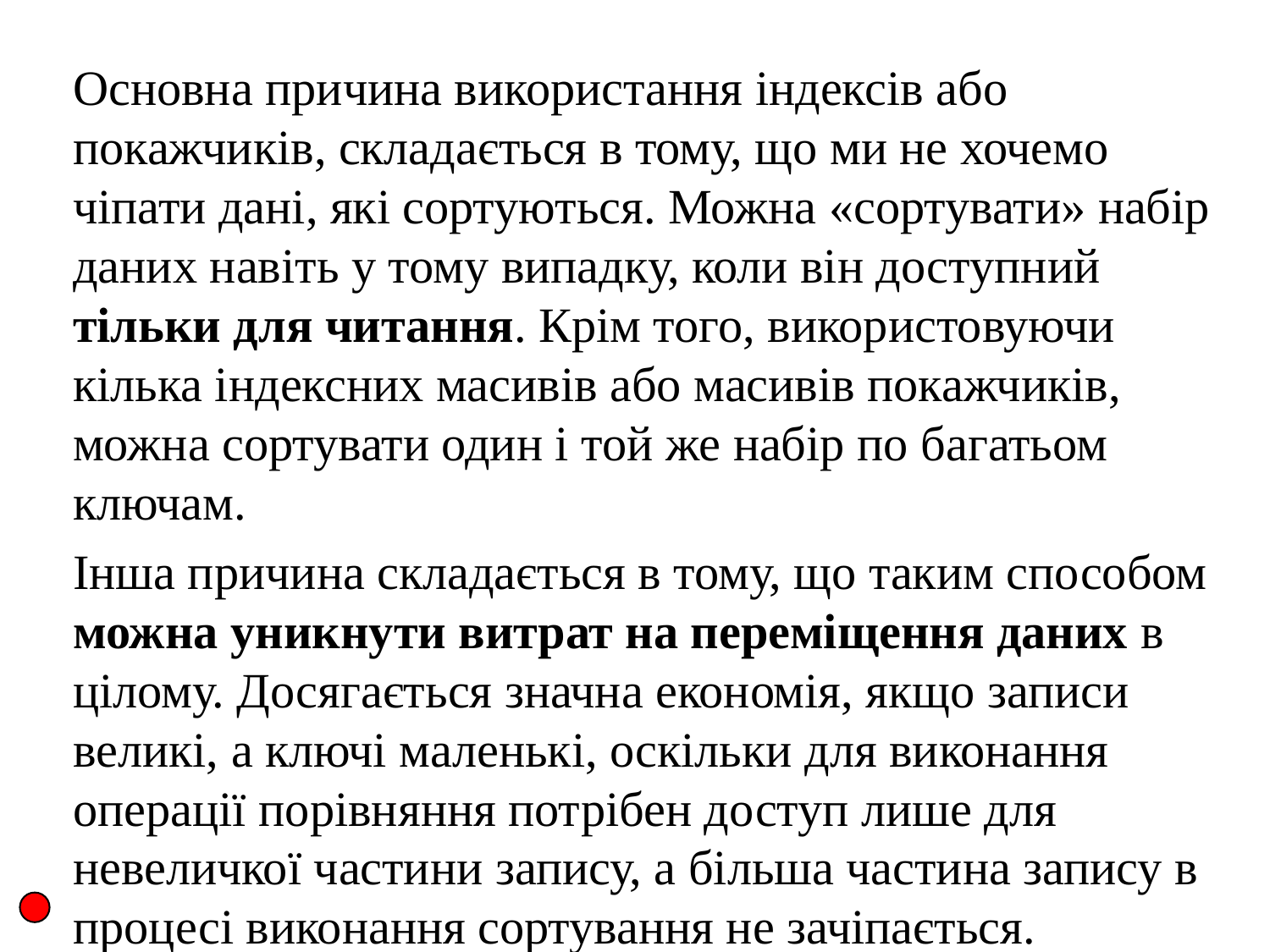

Основна причина використання індексів або покажчиків, складається в тому, що ми не хочемо чіпати дані, які сортуються. Можна «сортувати» набір даних навіть у тому випадку, коли він доступний тільки для читання. Крім того, використовуючи кілька індексних масивів або масивів покажчиків,  можна сортувати один і той же набір по багатьом ключам.
	Інша причина складається в тому, що таким способом можна уникнути витрат на переміщення даних в цілому. Досягається значна економія, якщо записи великі, а ключі маленькі, оскільки для виконання операції порівняння потрібен доступ лише для невеличкої частини запису, а більша частина запису в процесі виконання сортування не зачіпається.